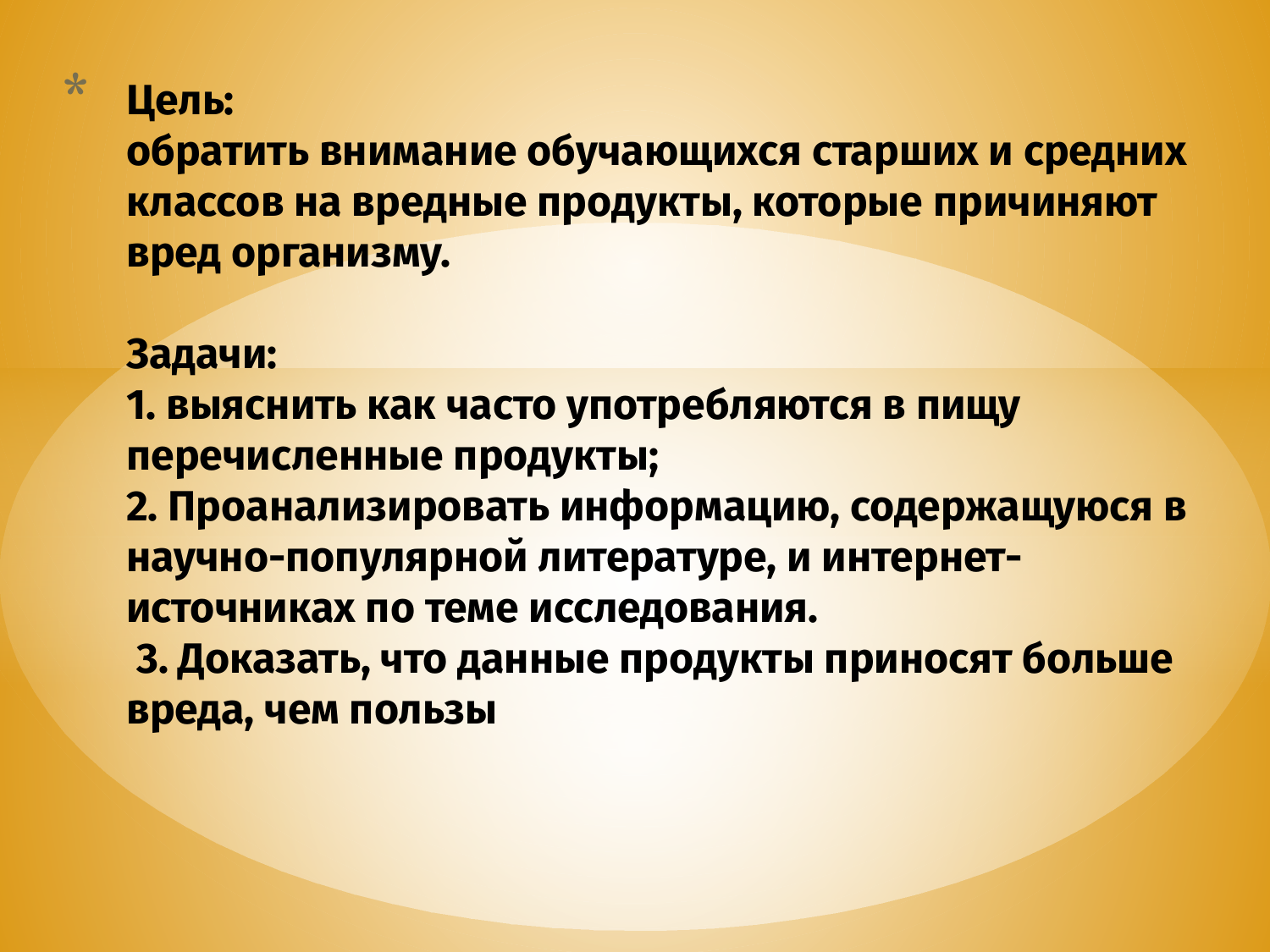

# Цель: обратить внимание обучающихся старших и средних классов на вредные продукты, которые причиняют вред организму.   Задачи: 1. выяснить как часто употребляются в пищу перечисленные продукты; 2. Проанализировать информацию, содержащуюся в научно-популярной литературе, и интернет-источниках по теме исследования. 3. Доказать, что данные продукты приносят больше вреда, чем пользы